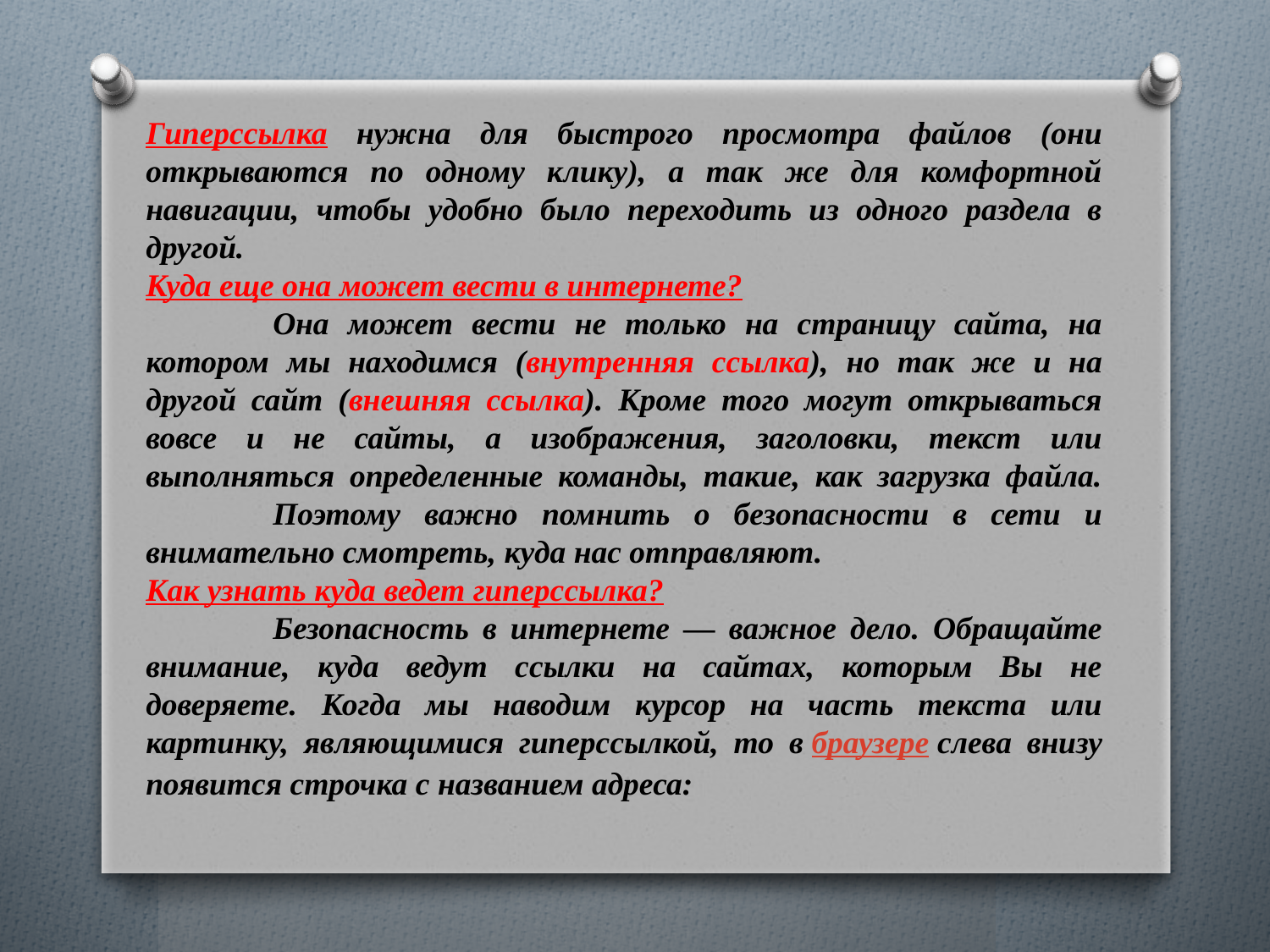

Гиперссылка нужна для быстрого просмотра файлов (они открываются по одному клику), а так же для комфортной навигации, чтобы удобно было переходить из одного раздела в другой.
Куда еще она может вести в интернете?
	Она может вести не только на страницу сайта, на котором мы находимся (внутренняя ссылка), но так же и на другой сайт (внешняя ссылка). Кроме того могут открываться вовсе и не сайты, а изображения, заголовки, текст или выполняться определенные команды, такие, как загрузка файла. 	Поэтому важно помнить о безопасности в сети и внимательно смотреть, куда нас отправляют.
Как узнать куда ведет гиперссылка?
	Безопасность в интернете — важное дело. Обращайте внимание, куда ведут ссылки на сайтах, которым Вы не доверяете. Когда мы наводим курсор на часть текста или картинку, являющимися гиперссылкой, то в браузере слева внизу появится строчка с названием адреса: